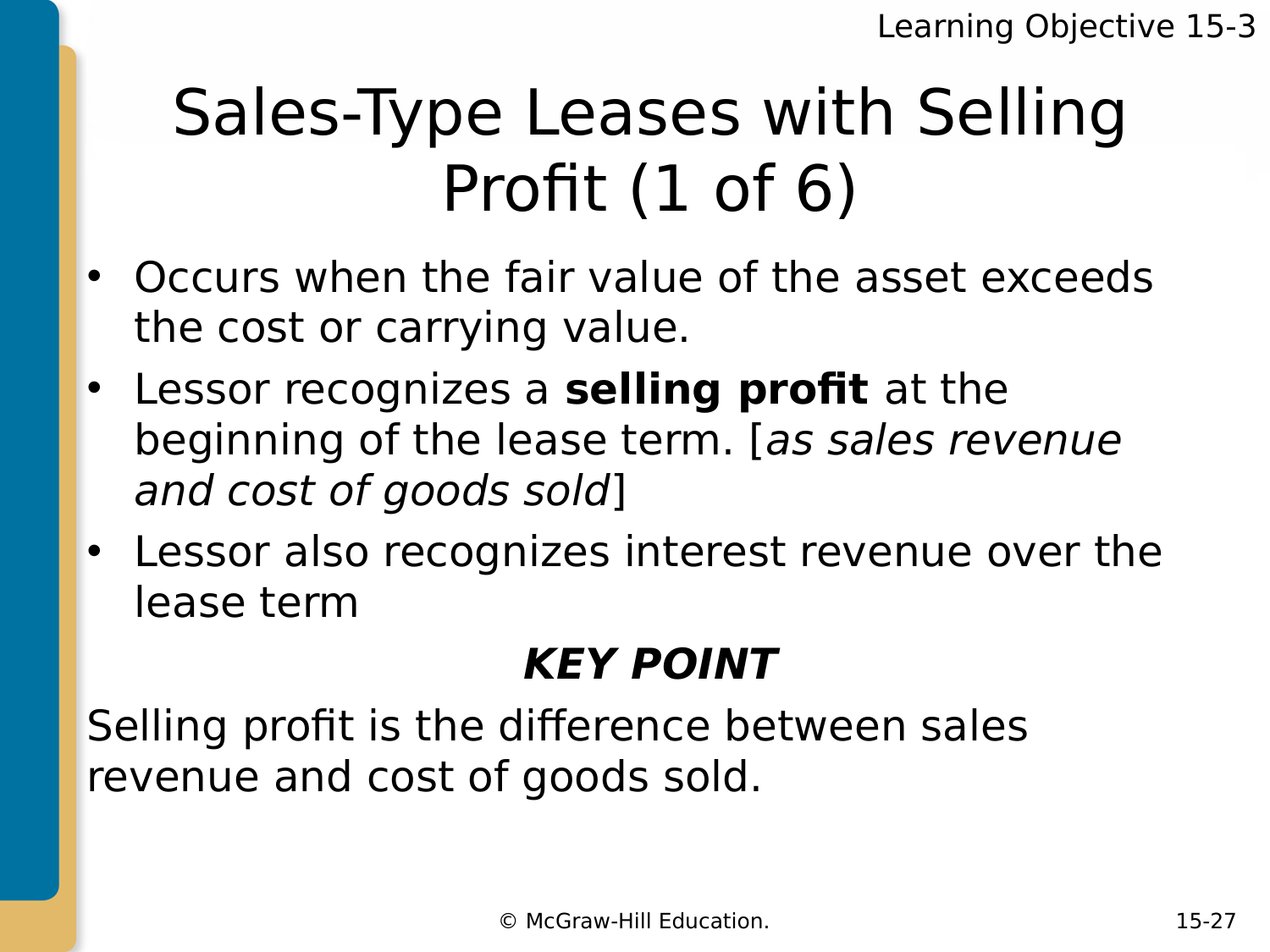

Learning Objective 15-3
# Sales-Type Leases with Selling Profit (1 of 6)
Occurs when the fair value of the asset exceeds the cost or carrying value.
Lessor recognizes a selling profit at the beginning of the lease term. [as sales revenue and cost of goods sold]
Lessor also recognizes interest revenue over the lease term
KEY POINT
Selling profit is the difference between sales revenue and cost of goods sold.